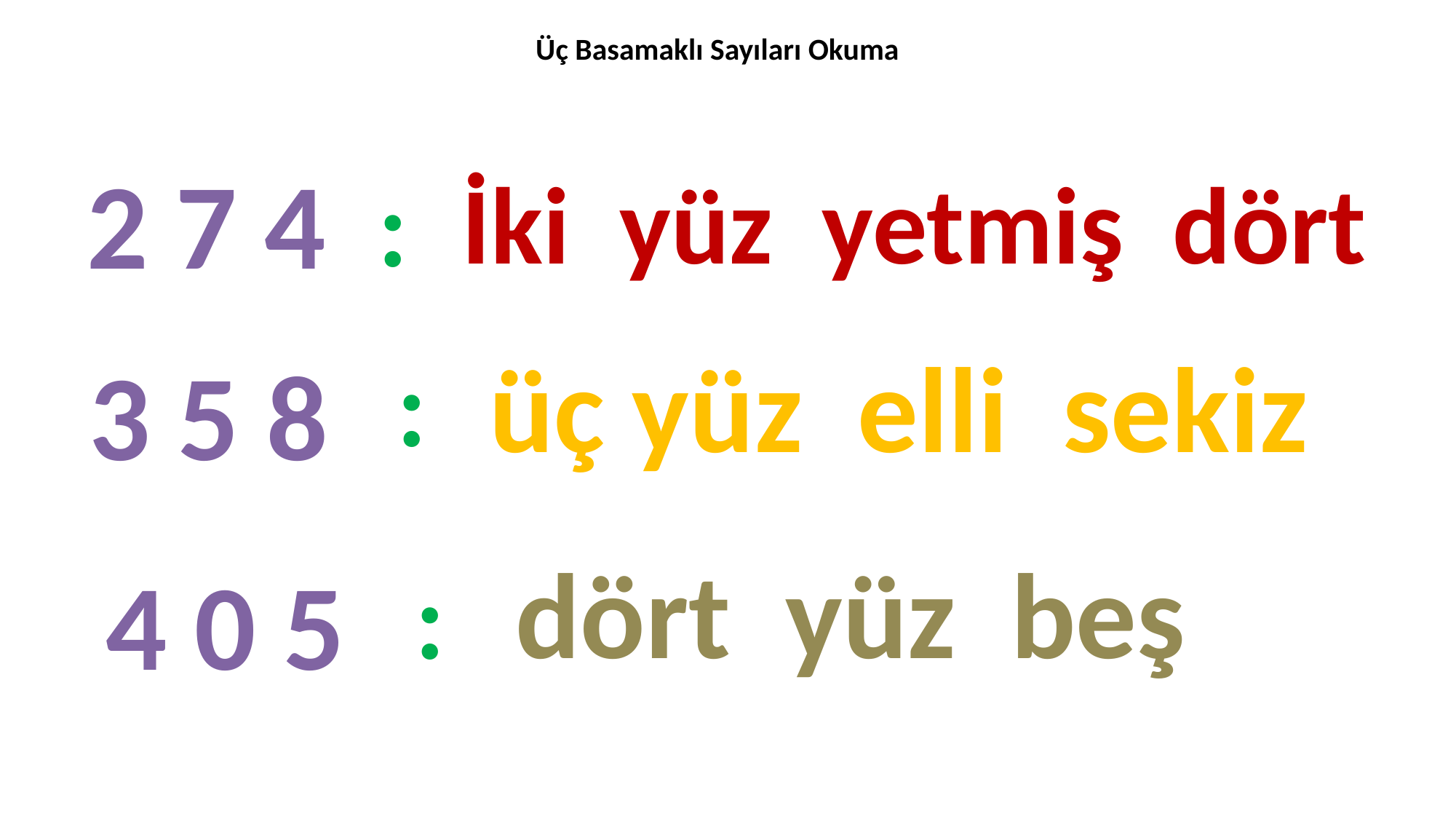

Üç Basamaklı Sayıları Okuma
 2 7 4
İki  yüz  yetmiş  dört
 :
üç yüz  elli  sekiz
 :
 3 5 8
dört  yüz  beş
 4 0 5
 :